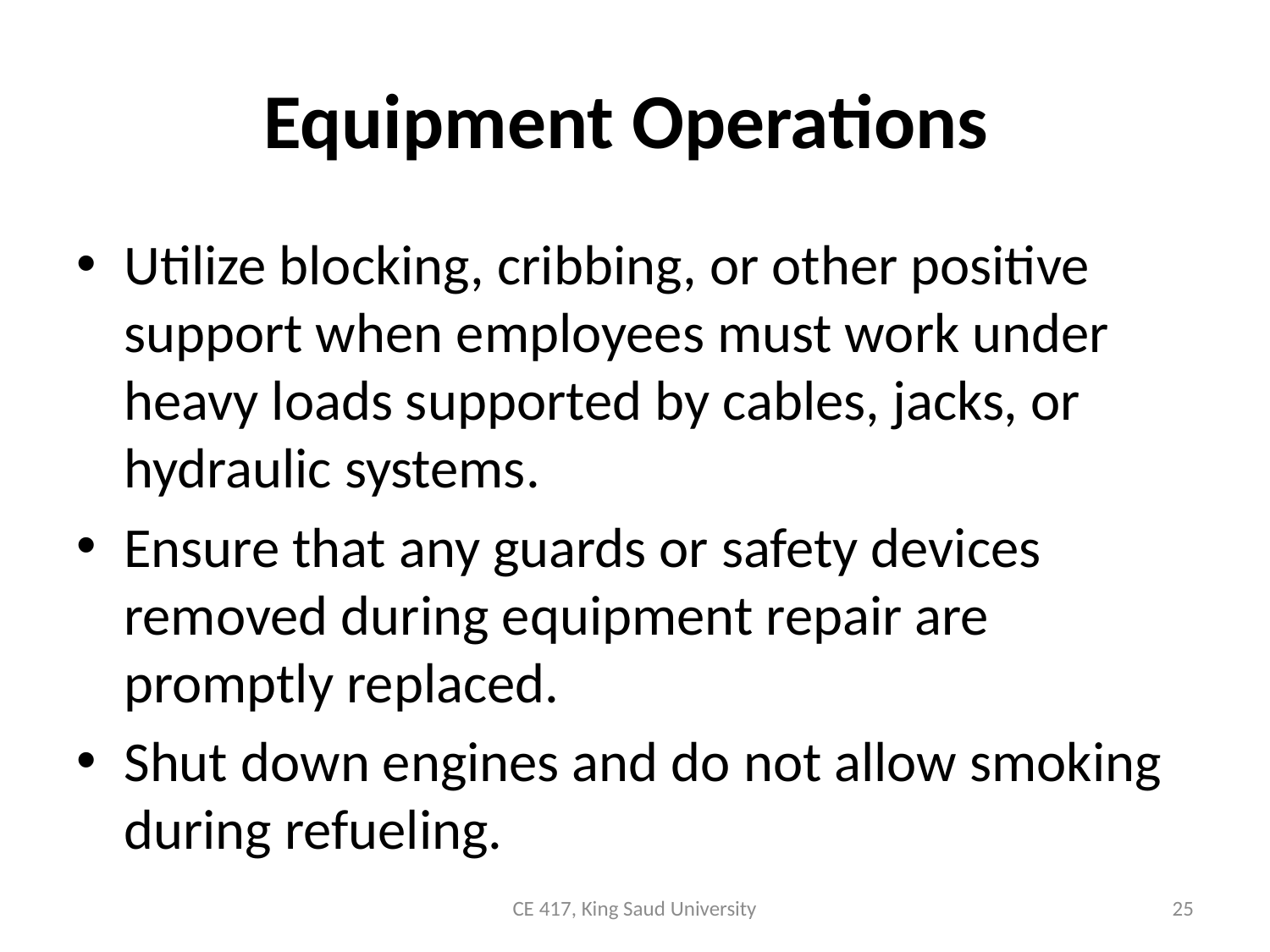

# Equipment Operations
Utilize blocking, cribbing, or other positive support when employees must work under heavy loads supported by cables, jacks, or hydraulic systems.
Ensure that any guards or safety devices removed during equipment repair are promptly replaced.
Shut down engines and do not allow smoking during refueling.
CE 417, King Saud University
25